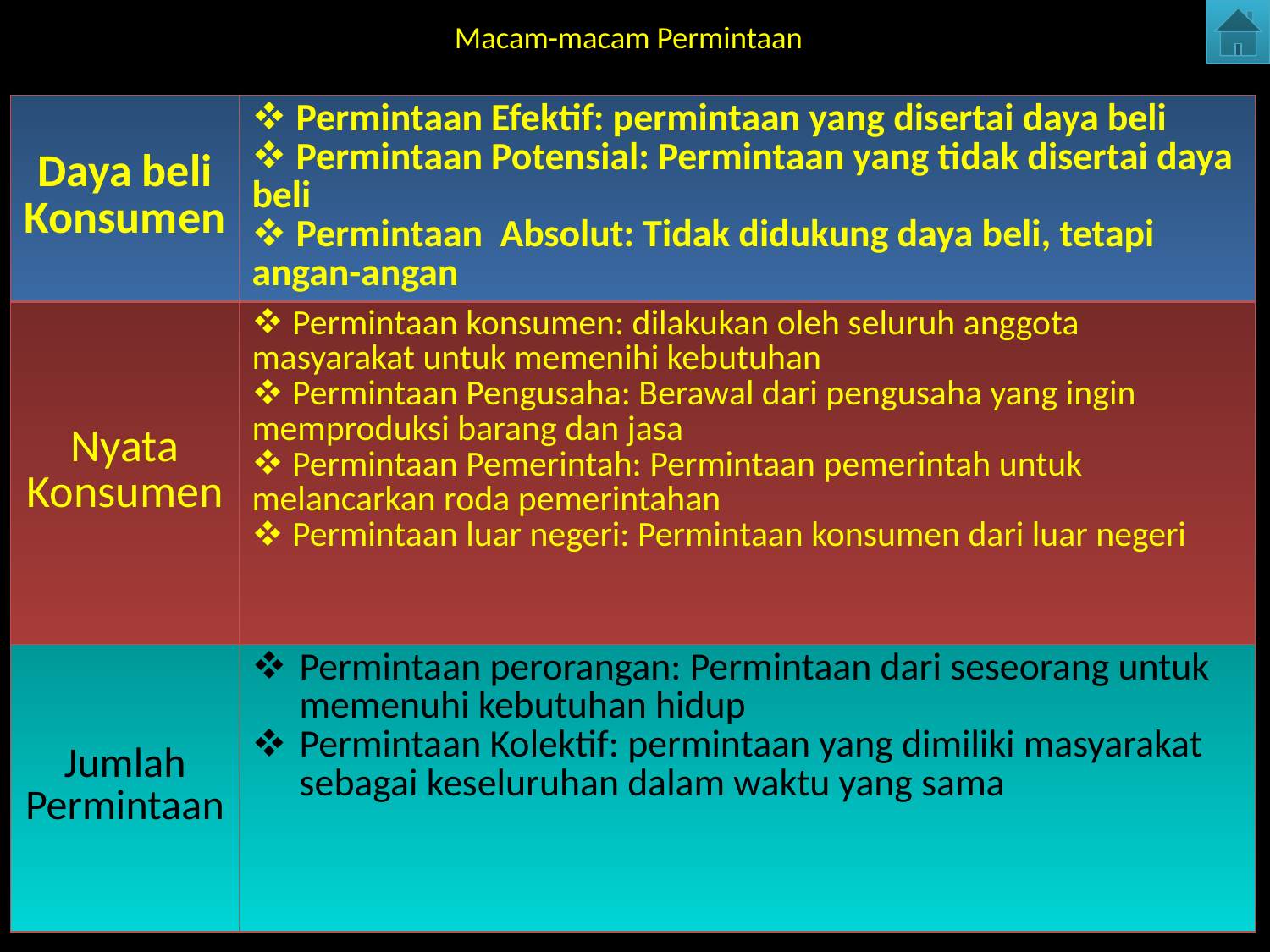

# Macam-macam Permintaan
| Daya beli Konsumen | Permintaan Efektif: permintaan yang disertai daya beli Permintaan Potensial: Permintaan yang tidak disertai daya beli Permintaan Absolut: Tidak didukung daya beli, tetapi angan-angan |
| --- | --- |
| Nyata Konsumen | Permintaan konsumen: dilakukan oleh seluruh anggota masyarakat untuk memenihi kebutuhan Permintaan Pengusaha: Berawal dari pengusaha yang ingin memproduksi barang dan jasa Permintaan Pemerintah: Permintaan pemerintah untuk melancarkan roda pemerintahan Permintaan luar negeri: Permintaan konsumen dari luar negeri |
| Jumlah Permintaan | Permintaan perorangan: Permintaan dari seseorang untuk memenuhi kebutuhan hidup Permintaan Kolektif: permintaan yang dimiliki masyarakat sebagai keseluruhan dalam waktu yang sama |